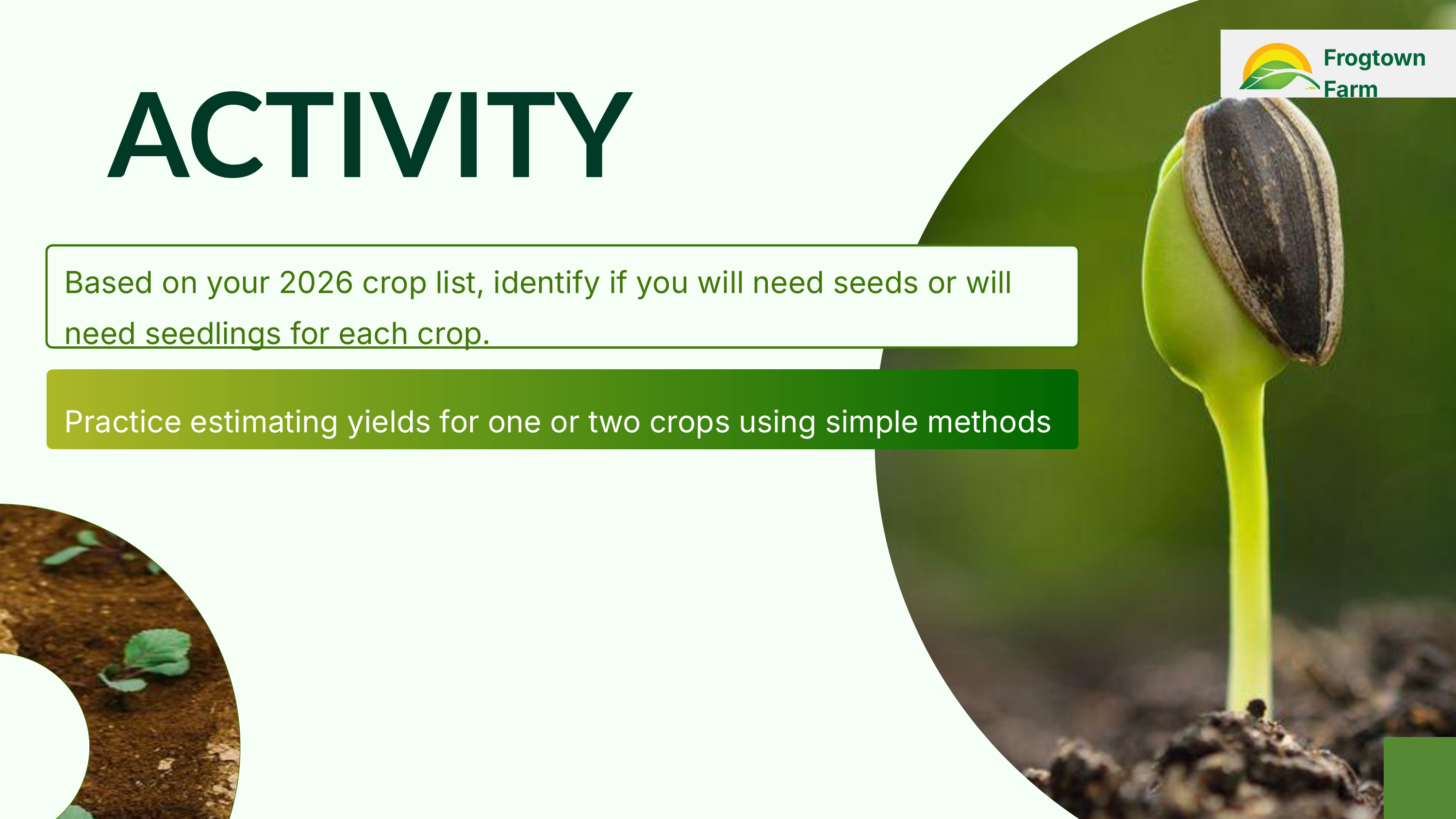

FrogtownFarm
ACTIVITY

Based on your 2026 crop list, identify if you will need seeds or will need seedlings for each crop.

Practice estimating yields for one or two crops using simple methods